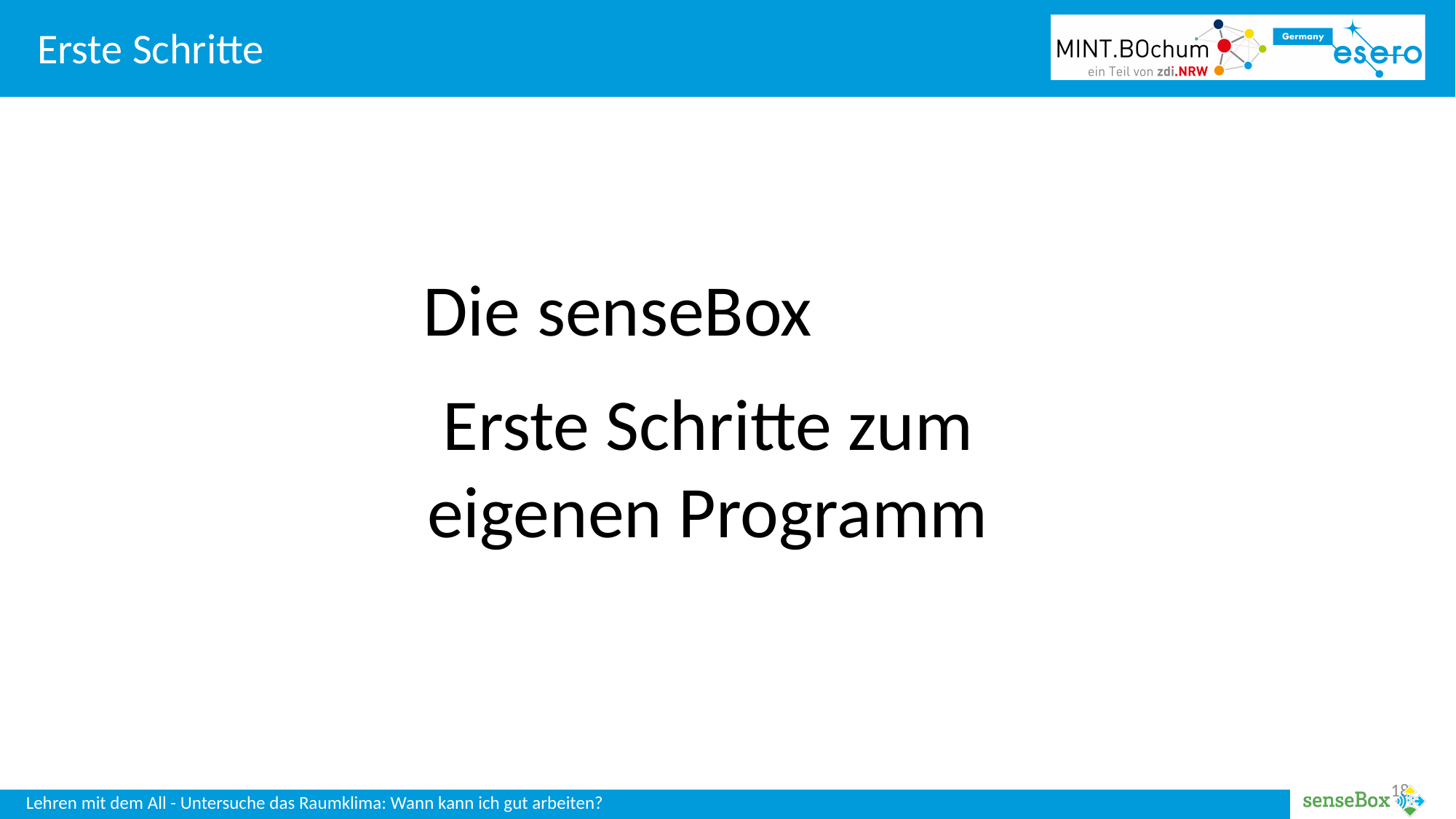

# Erste Schritte
Die senseBox
Erste Schritte zum eigenen Programm